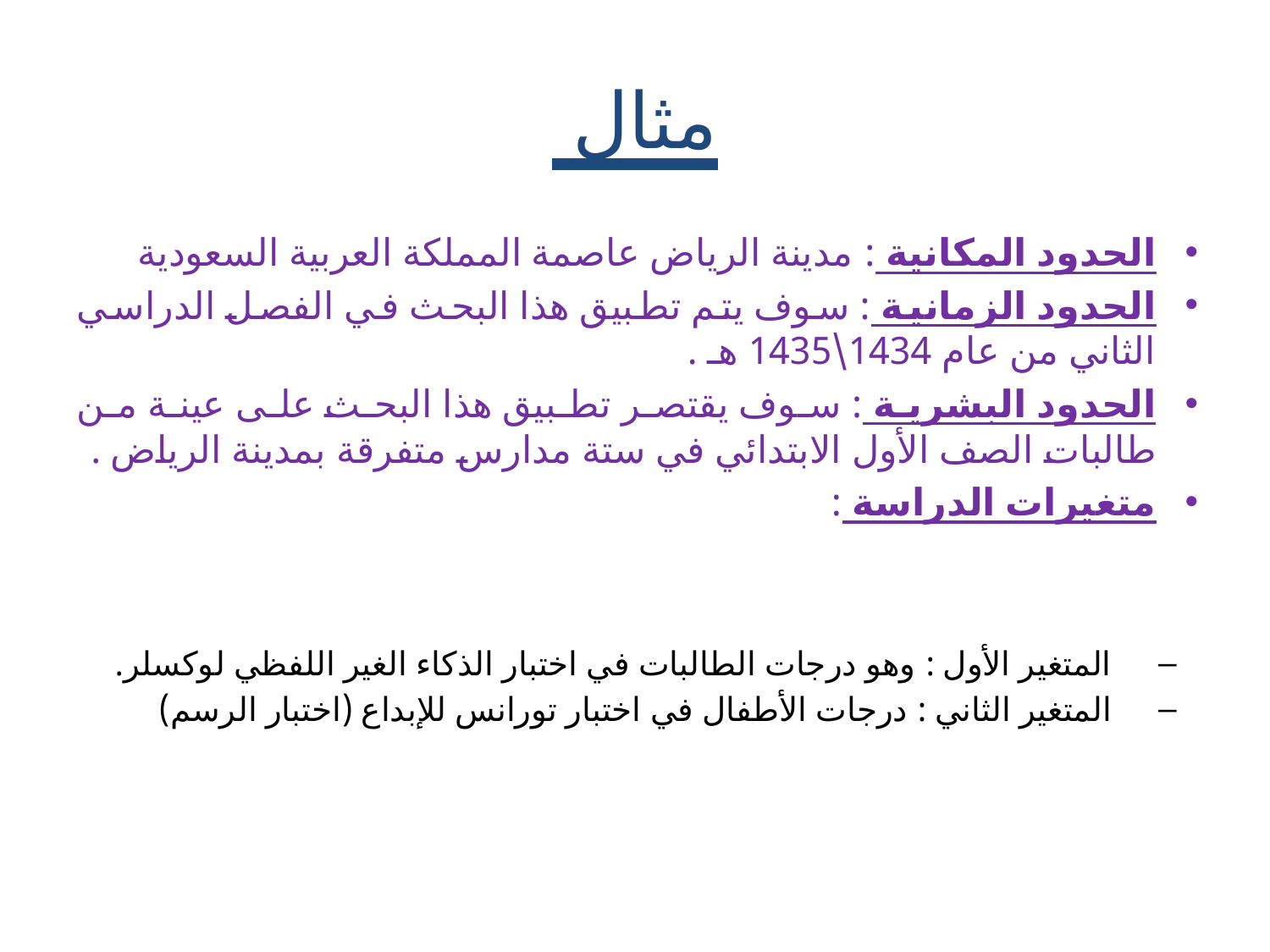

# مثال
الحدود المكانية : مدينة الرياض عاصمة المملكة العربية السعودية
الحدود الزمانية : سوف يتم تطبيق هذا البحث في الفصل الدراسي الثاني من عام 1434\1435 هـ .
الحدود البشرية : سوف يقتصر تطبيق هذا البحث على عينة من طالبات الصف الأول الابتدائي في ستة مدارس متفرقة بمدينة الرياض .
متغيرات الدراسة :

المتغير الأول : وهو درجات الطالبات في اختبار الذكاء الغير اللفظي لوكسلر.
المتغير الثاني : درجات الأطفال في اختبار تورانس للإبداع (اختبار الرسم)